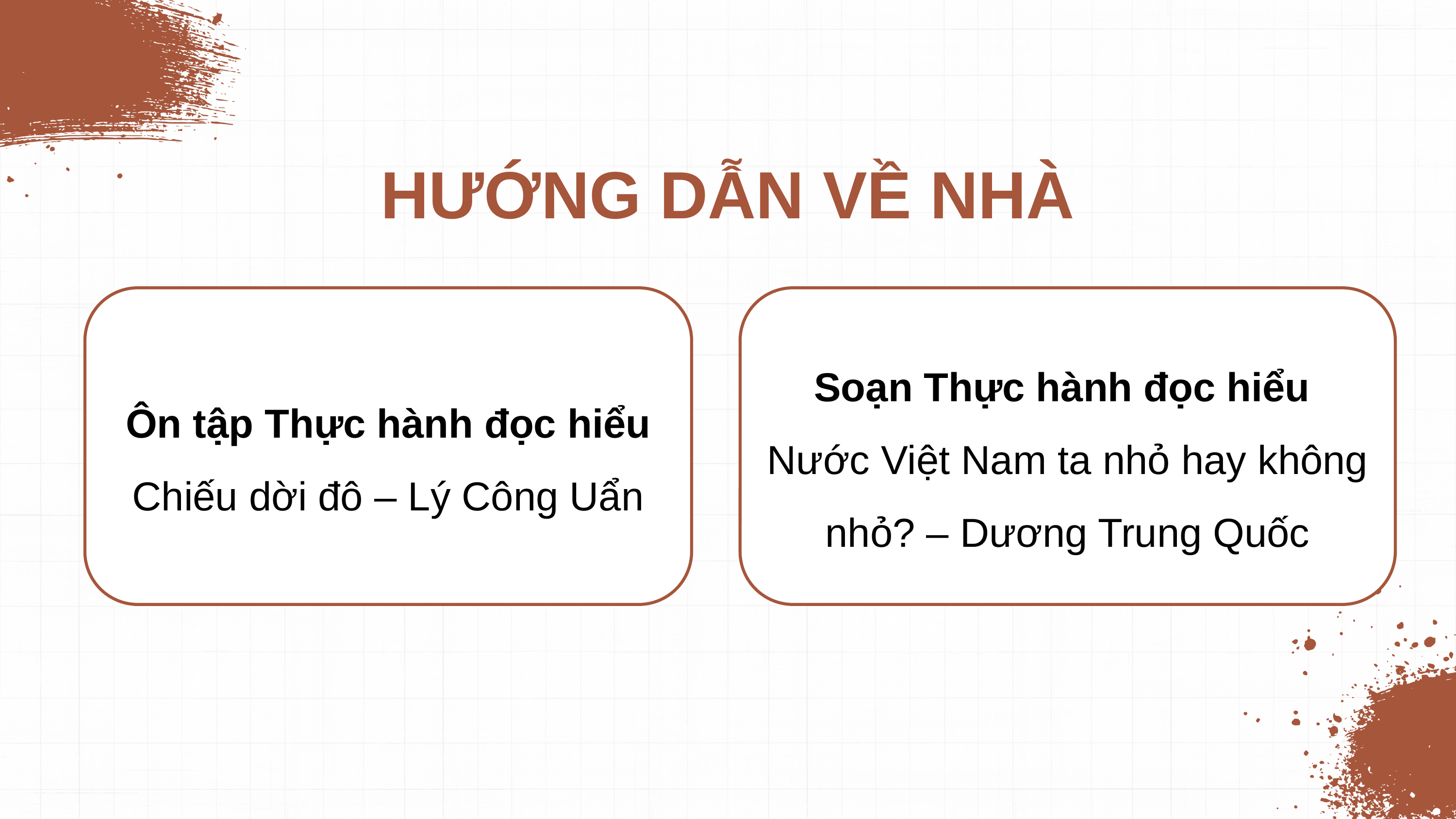

HƯỚNG DẪN VỀ NHÀ
Ôn tập Thực hành đọc hiểu
Chiếu dời đô – Lý Công Uẩn
Soạn Thực hành đọc hiểu
Nước Việt Nam ta nhỏ hay không nhỏ? – Dương Trung Quốc